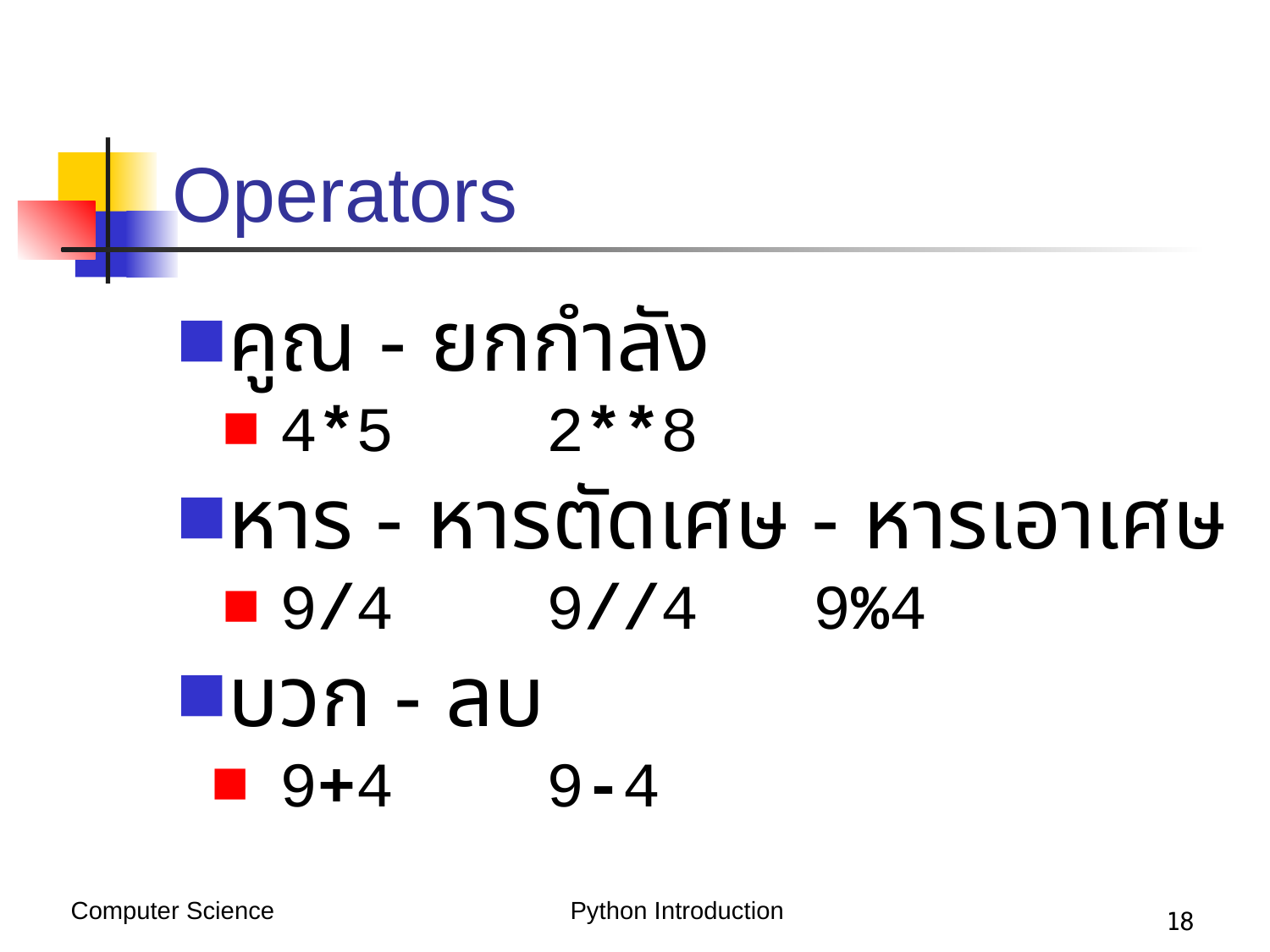

# Operators
คูณ - ยกกำลัง
4*5    2**8
หาร - หารตัดเศษ - หารเอาเศษ
9/4    9//4   9%4
บวก - ลบ
9+4    9-4
18